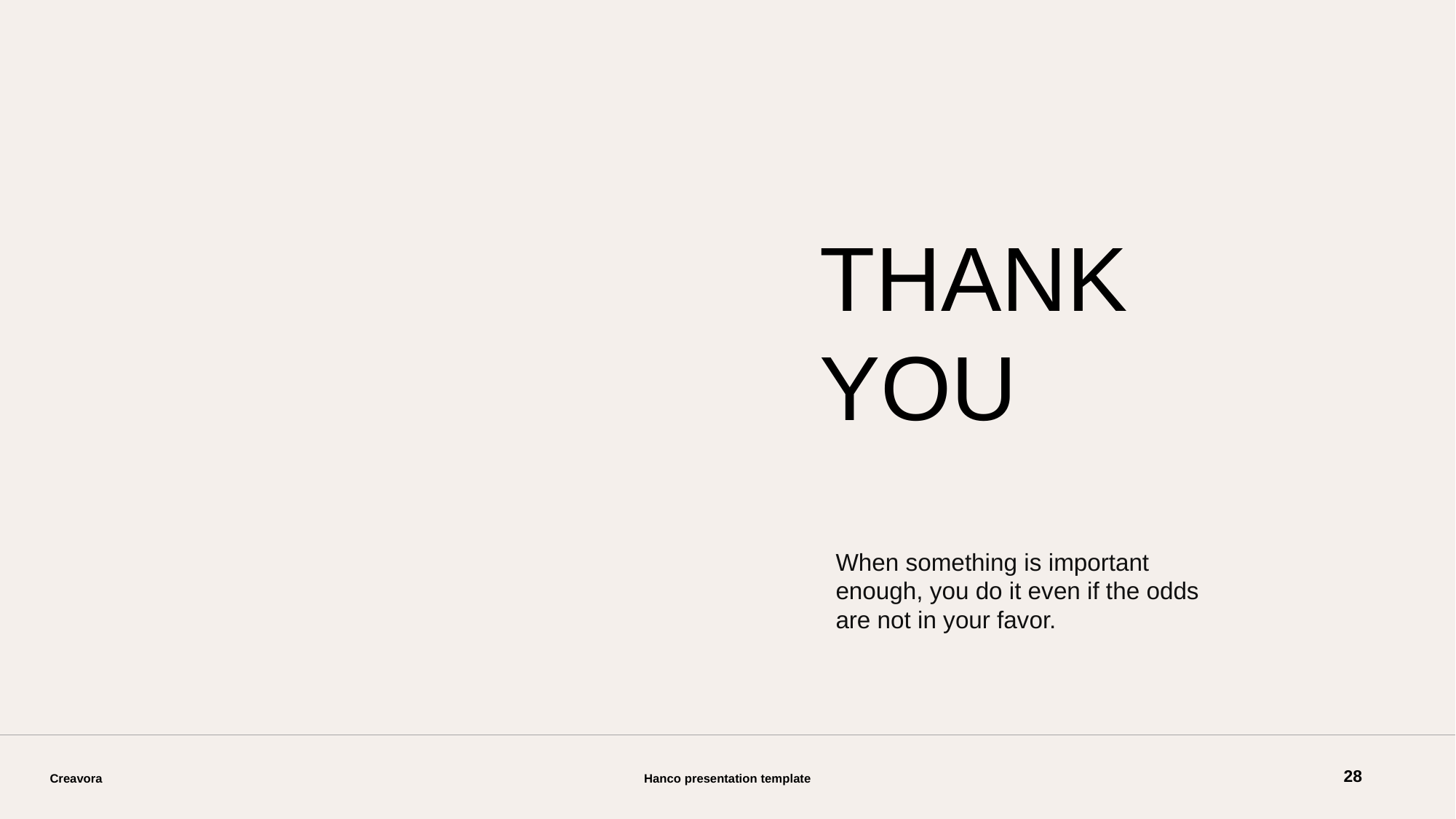

THANK YOU
When something is important enough, you do it even if the odds are not in your favor.
28
Creavora
Hanco presentation template